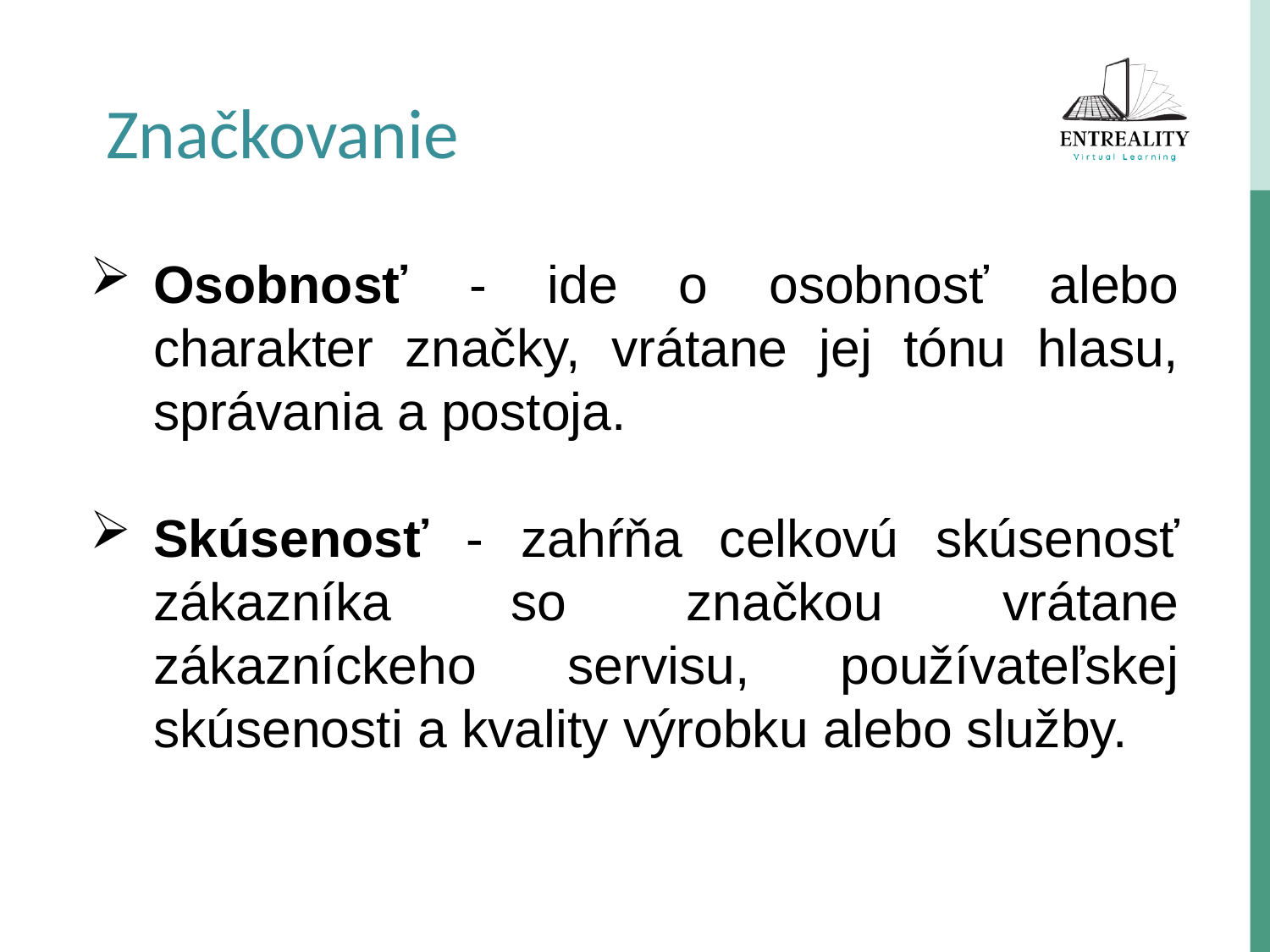

Značkovanie

Osobnosť - ide o osobnosť alebo charakter značky, vrátane jej tónu hlasu, správania a postoja.

Skúsenosť - zahŕňa celkovú skúsenosť zákazníka so značkou vrátane zákazníckeho servisu, používateľskej skúsenosti a kvality výrobku alebo služby.